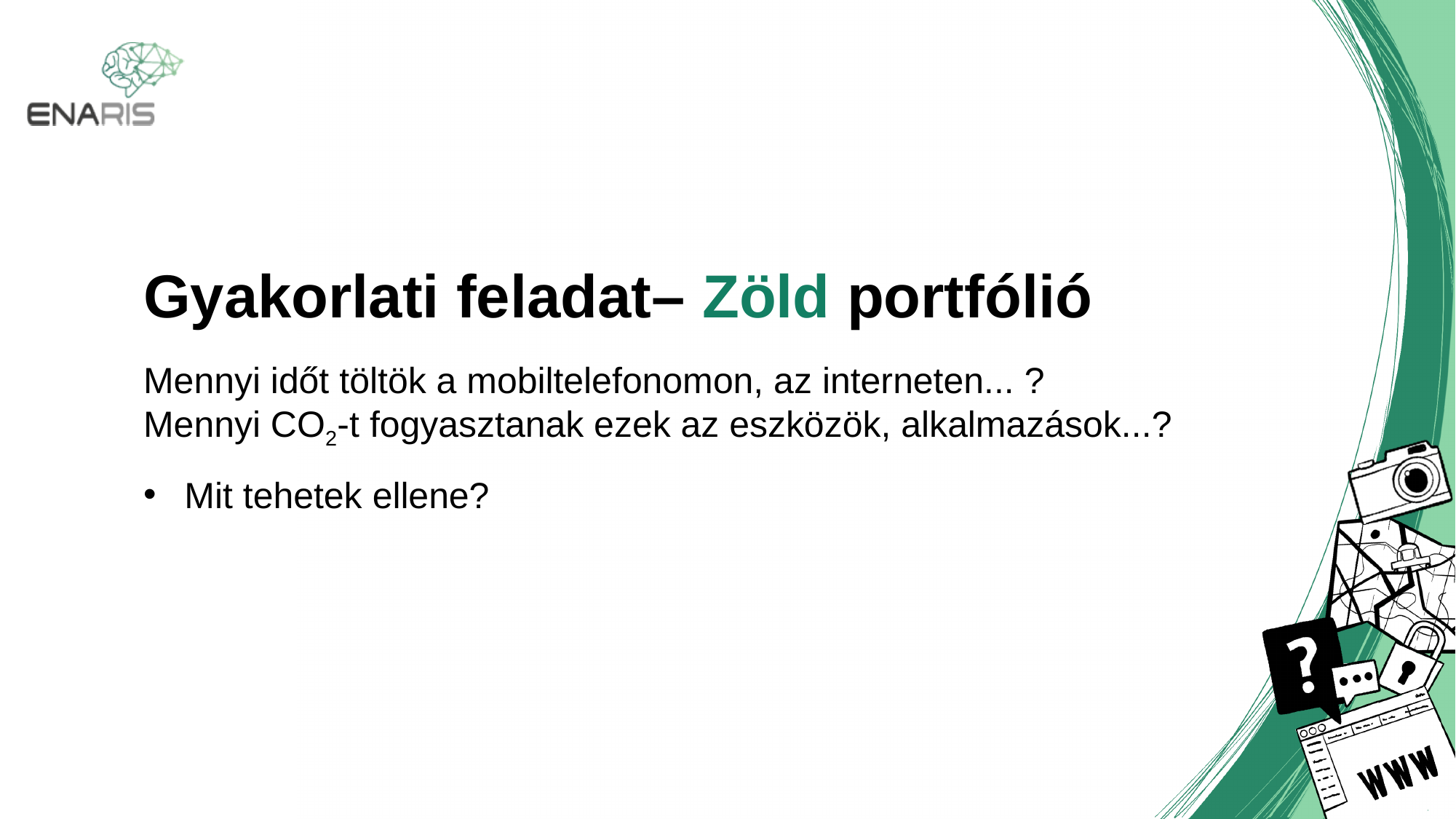

Gyakorlati feladat– Zöld portfólió

Mennyi időt töltök a mobiltelefonomon, az interneten... ?
Mennyi CO2-t fogyasztanak ezek az eszközök, alkalmazások...?
Mit tehetek ellene?